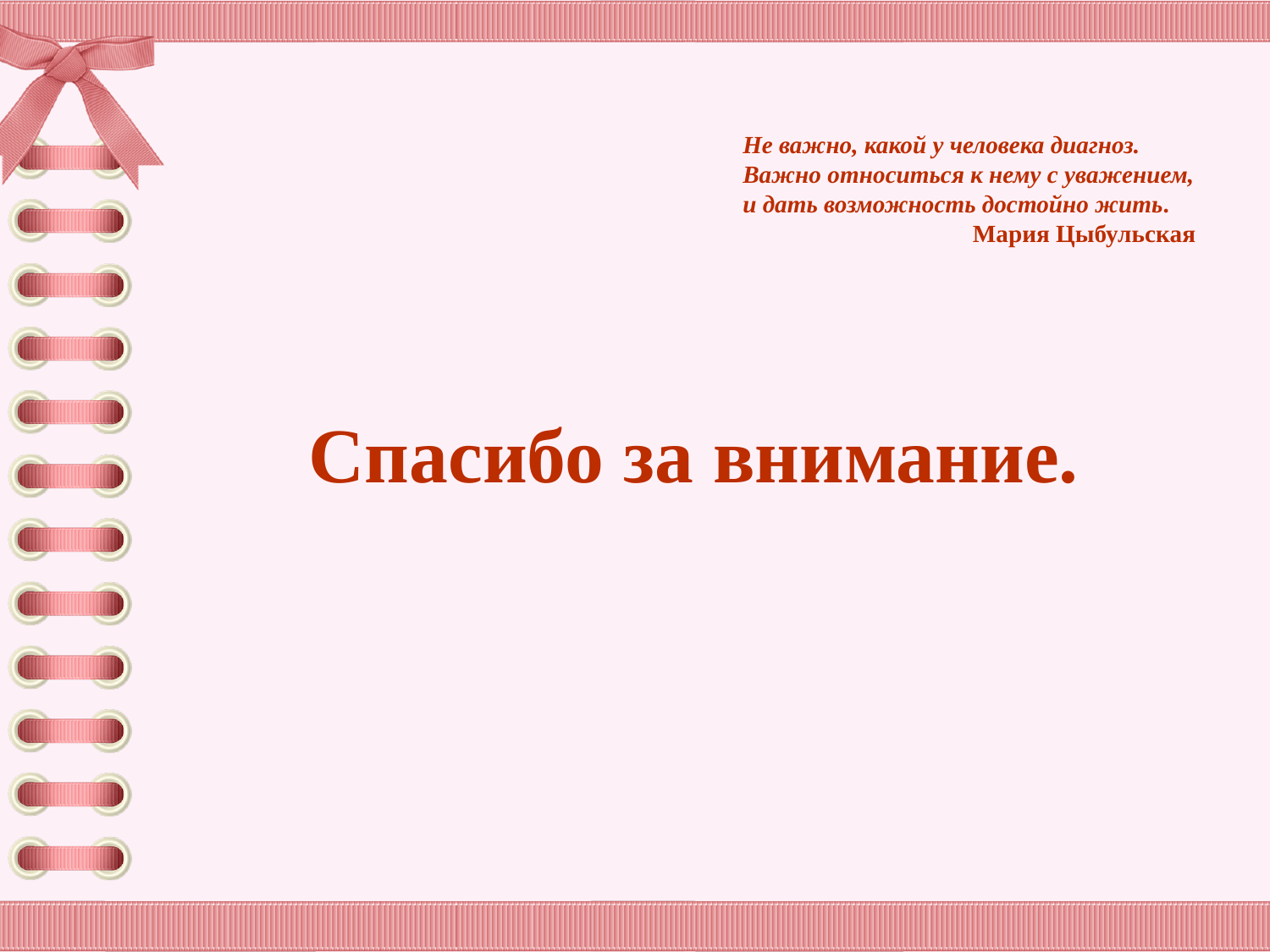

Не важно, какой у человека диагноз.
Важно относиться к нему с уважением,
и дать возможность достойно жить.
 Мария Цыбульская
Спасибо за внимание.